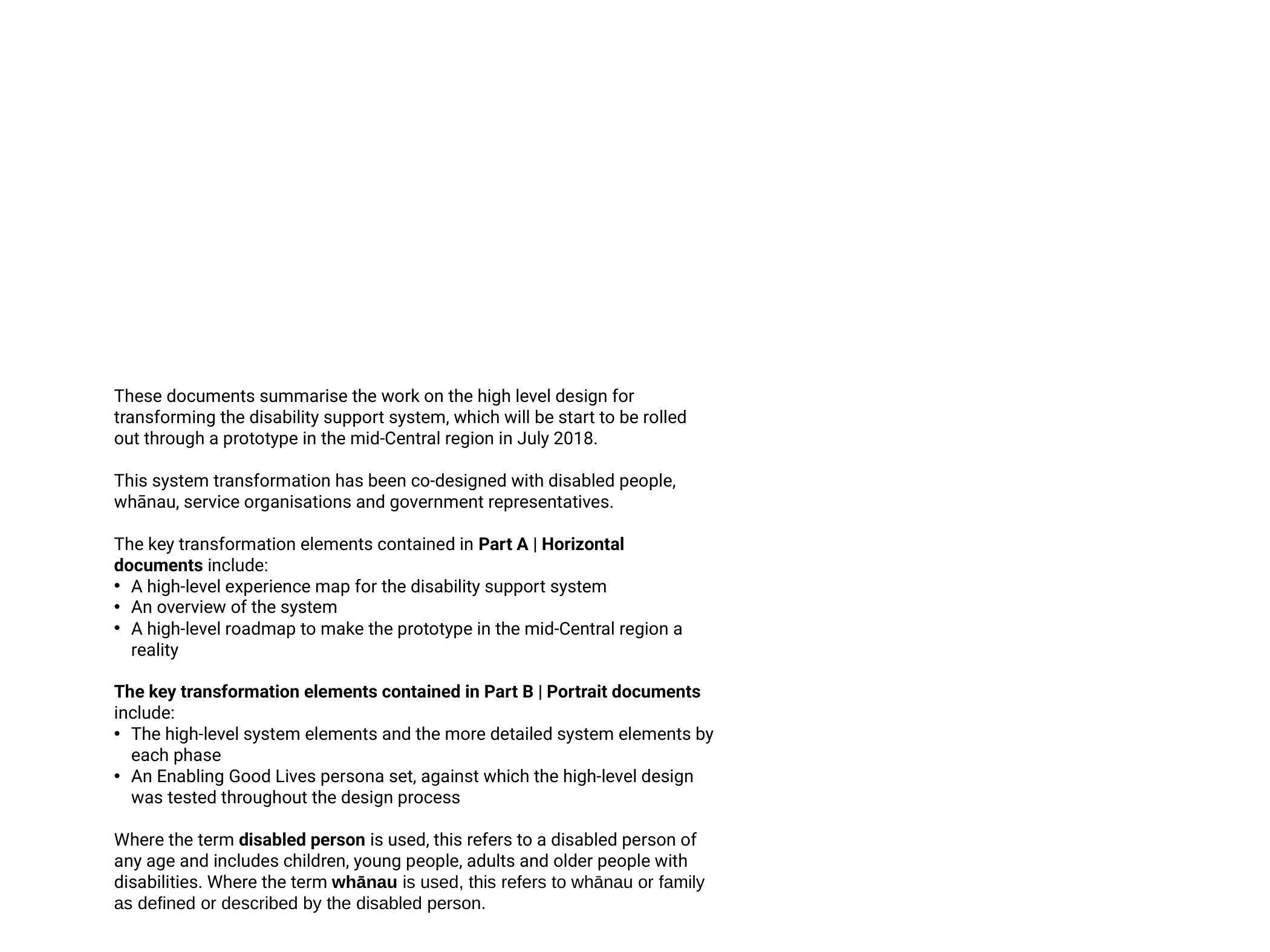

These documents summarise the work on the high level design for  transforming the disability support system, which will be start to be rolled out through a prototype in the mid-Central region in July 2018.

This system transformation has been co-designed with disabled people, whānau, service organisations and government representatives.

The key transformation elements contained in Part A | Horizontal documents include:
A high-level experience map for the disability support system
An overview of the system
A high-level roadmap to make the prototype in the mid-Central region a reality

The key transformation elements contained in Part B | Portrait documents include:
The high-level system elements and the more detailed system elements by each phase
An Enabling Good Lives persona set, against which the high-level design was tested throughout the design process

Where the term disabled person is used, this refers to a disabled person of any age and includes children, young people, adults and older people with disabilities. Where the term whānau is used, this refers to whānau or family as defined or described by the disabled person.